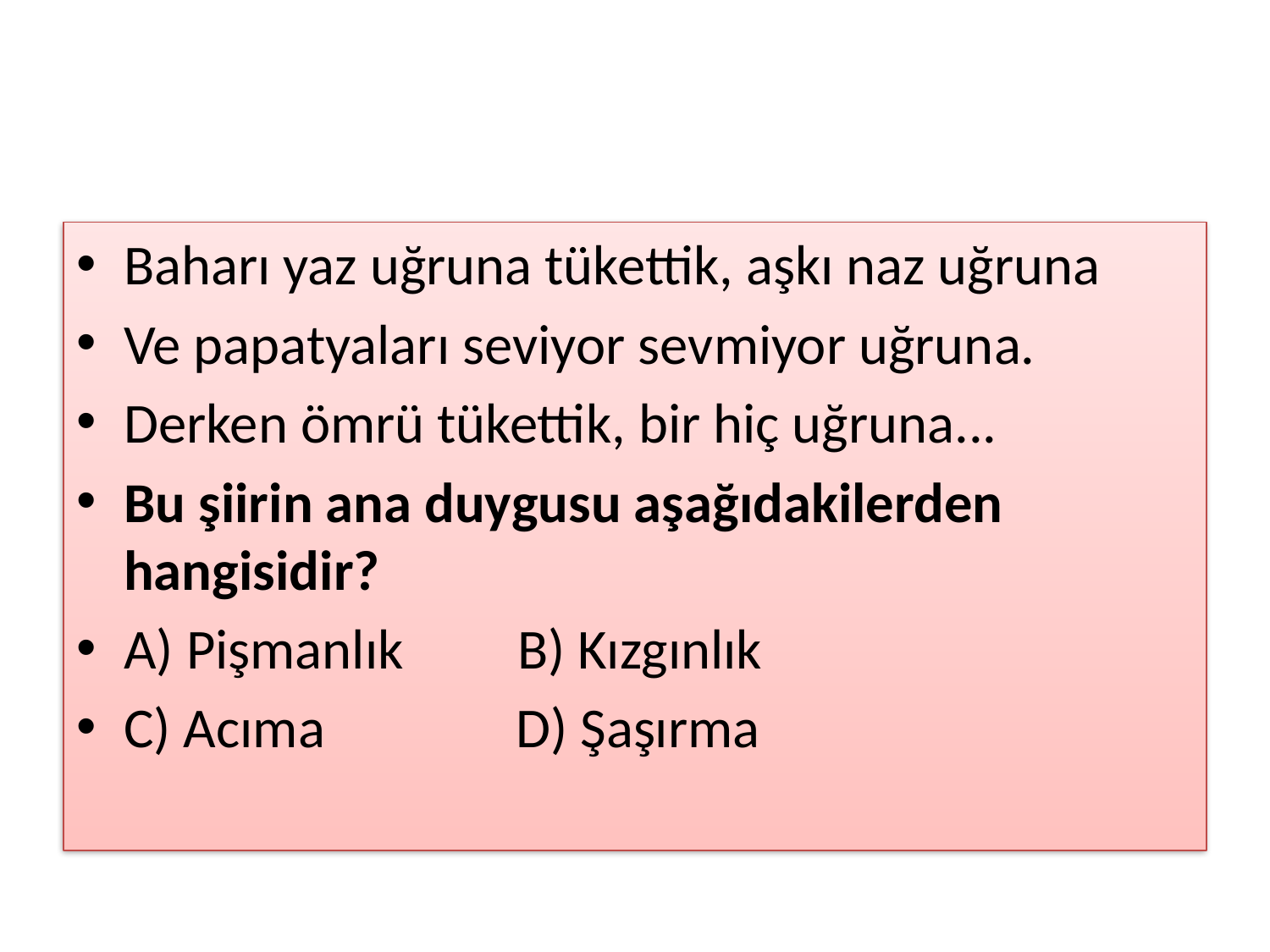

#
Baharı yaz uğruna tükettik, aşkı naz uğruna
Ve papatyaları seviyor sevmiyor uğruna.
Derken ömrü tükettik, bir hiç uğruna...
Bu şiirin ana duygusu aşağıdakilerden hangisidir?
A) Pişmanlık         B) Kızgınlık
C) Acıma               D) Şaşırma